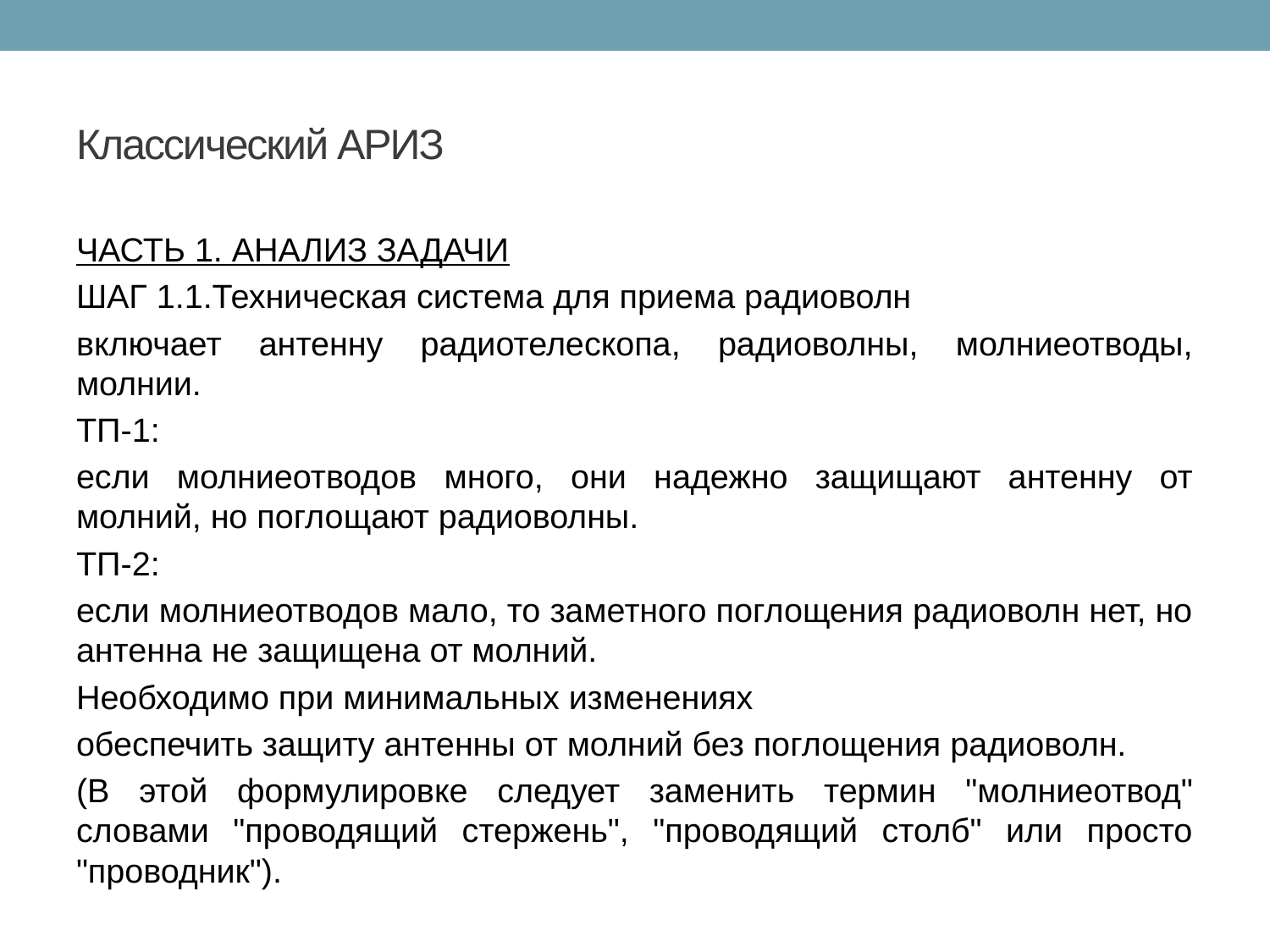

# Классический АРИЗ
ЧАСТЬ 1. АНАЛИЗ ЗАДАЧИ
ШАГ 1.1.Техническая система для приема радиоволн
включает антенну радиотелескопа, радиоволны, молниеотводы, молнии.
ТП-1:
если молниеотводов много, они надежно защищают антенну от молний, но поглощают радиоволны.
ТП-2:
если молниеотводов мало, то заметного поглощения радиоволн нет, но антенна не защищена от молний.
Необходимо при минимальных изменениях
обеспечить защиту антенны от молний без поглощения радиоволн.
(В этой формулировке следует заменить термин "молниеотвод" словами "проводящий стержень", "проводящий столб" или просто "проводник").